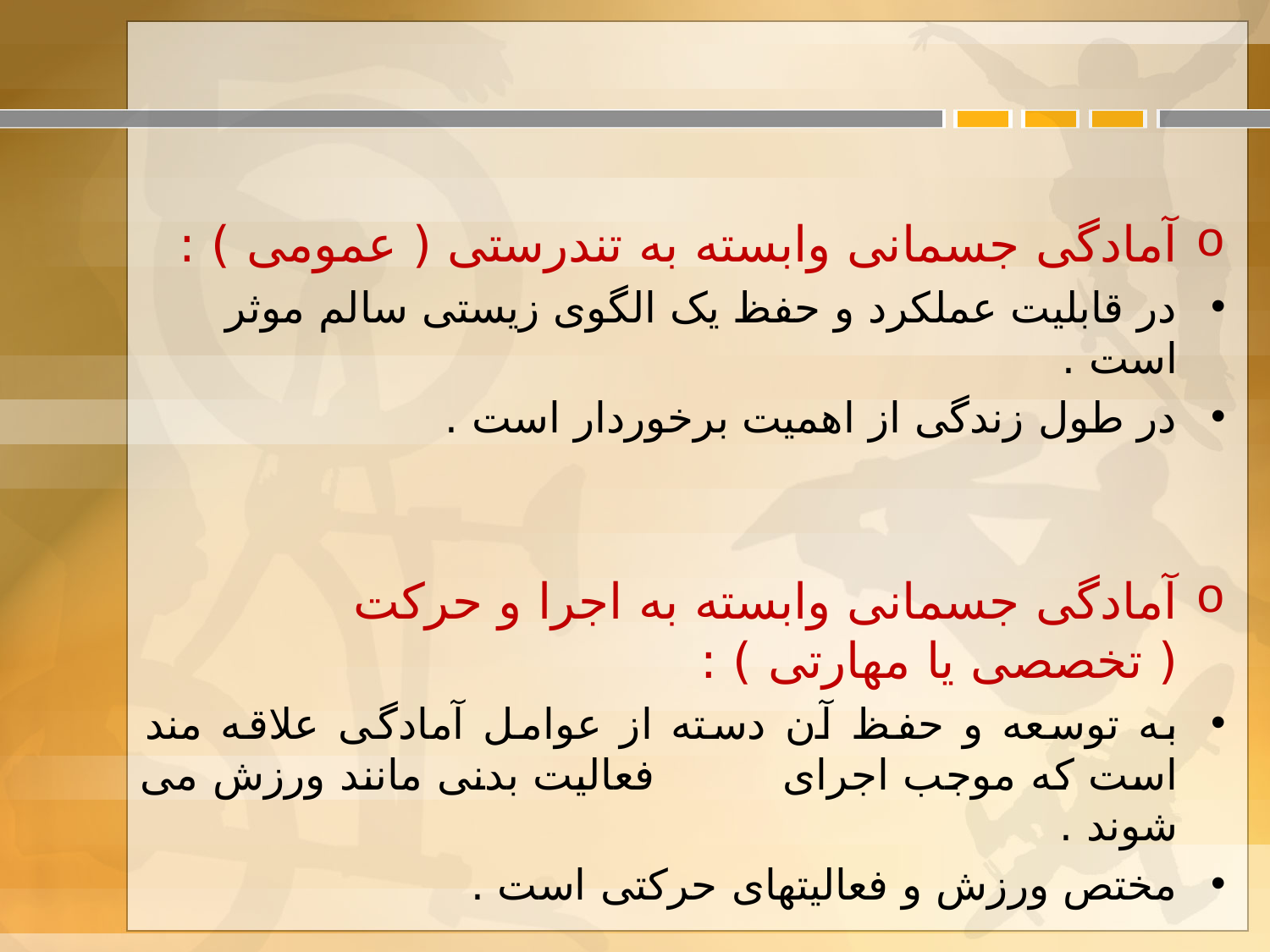

#

آمادگی جسمانی وابسته به تندرستی ( عمومی ) :
در قابلیت عملکرد و حفظ یک الگوی زیستی سالم موثر است .
در طول زندگی از اهمیت برخوردار است .

آمادگی جسمانی وابسته به اجرا و حرکت ( تخصصی یا مهارتی ) :
به توسعه و حفظ آن دسته از عوامل آمادگی علاقه مند است که موجب اجرای         فعالیت بدنی مانند ورزش می شوند .
مختص ورزش و فعالیتهای حرکتی است .